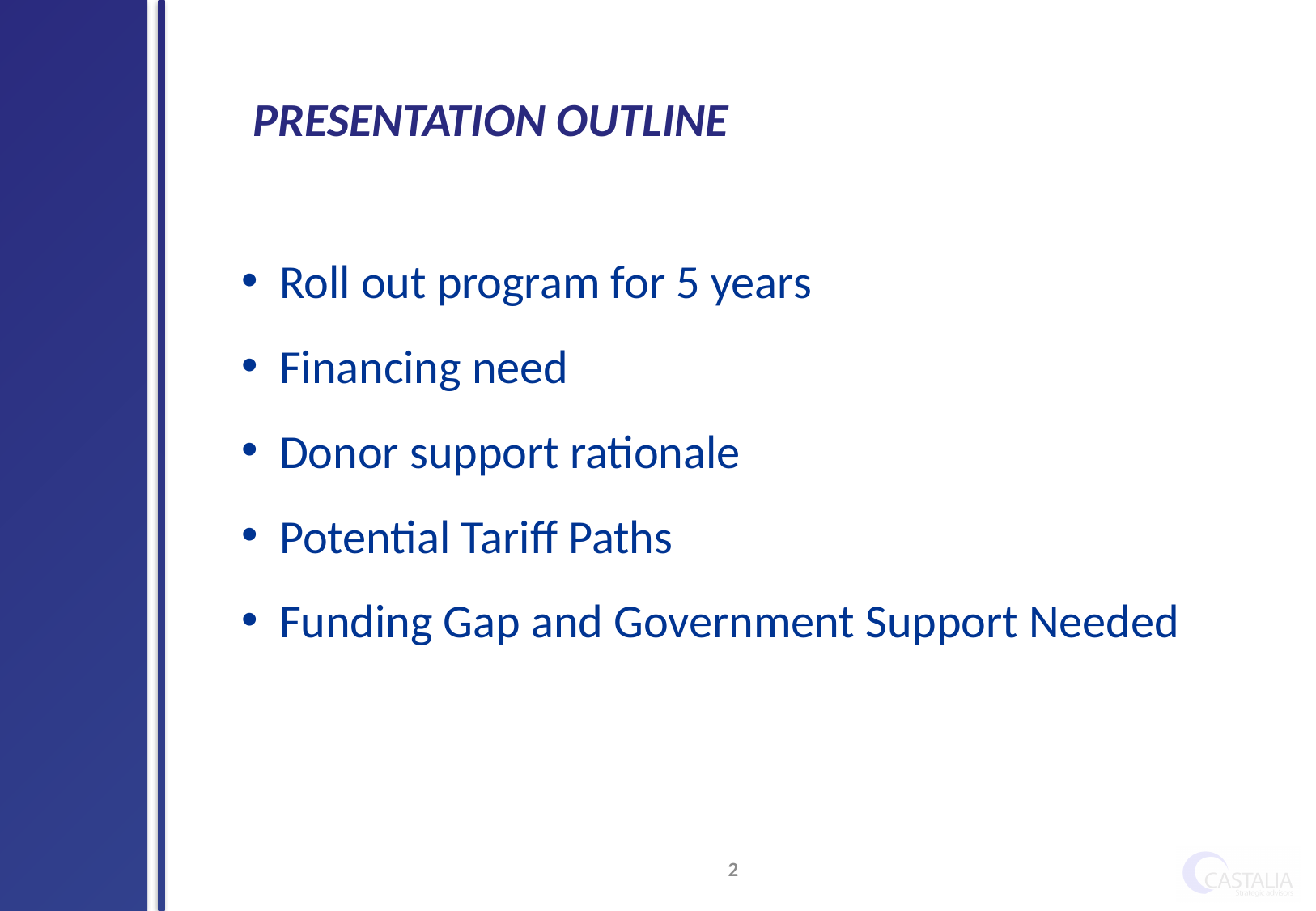

# PRESENTATION outline
Roll out program for 5 years
Financing need
Donor support rationale
Potential Tariff Paths
Funding Gap and Government Support Needed

2